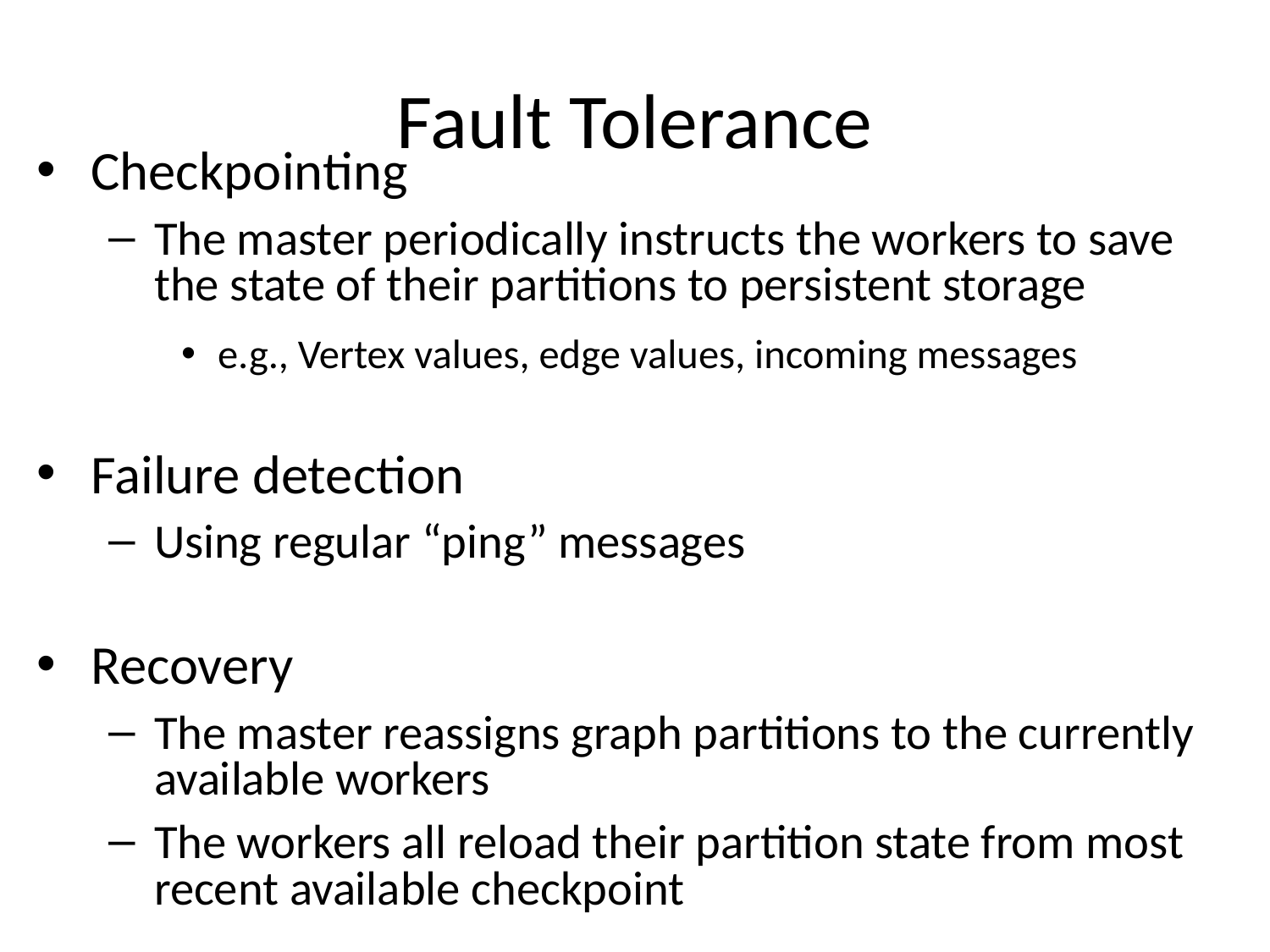

# Fault Tolerance
Checkpointing
The master periodically instructs the workers to save the state of their partitions to persistent storage
e.g., Vertex values, edge values, incoming messages

Failure detection
Using regular “ping” messages

Recovery
The master reassigns graph partitions to the currently available workers
The workers all reload their partition state from most recent available checkpoint